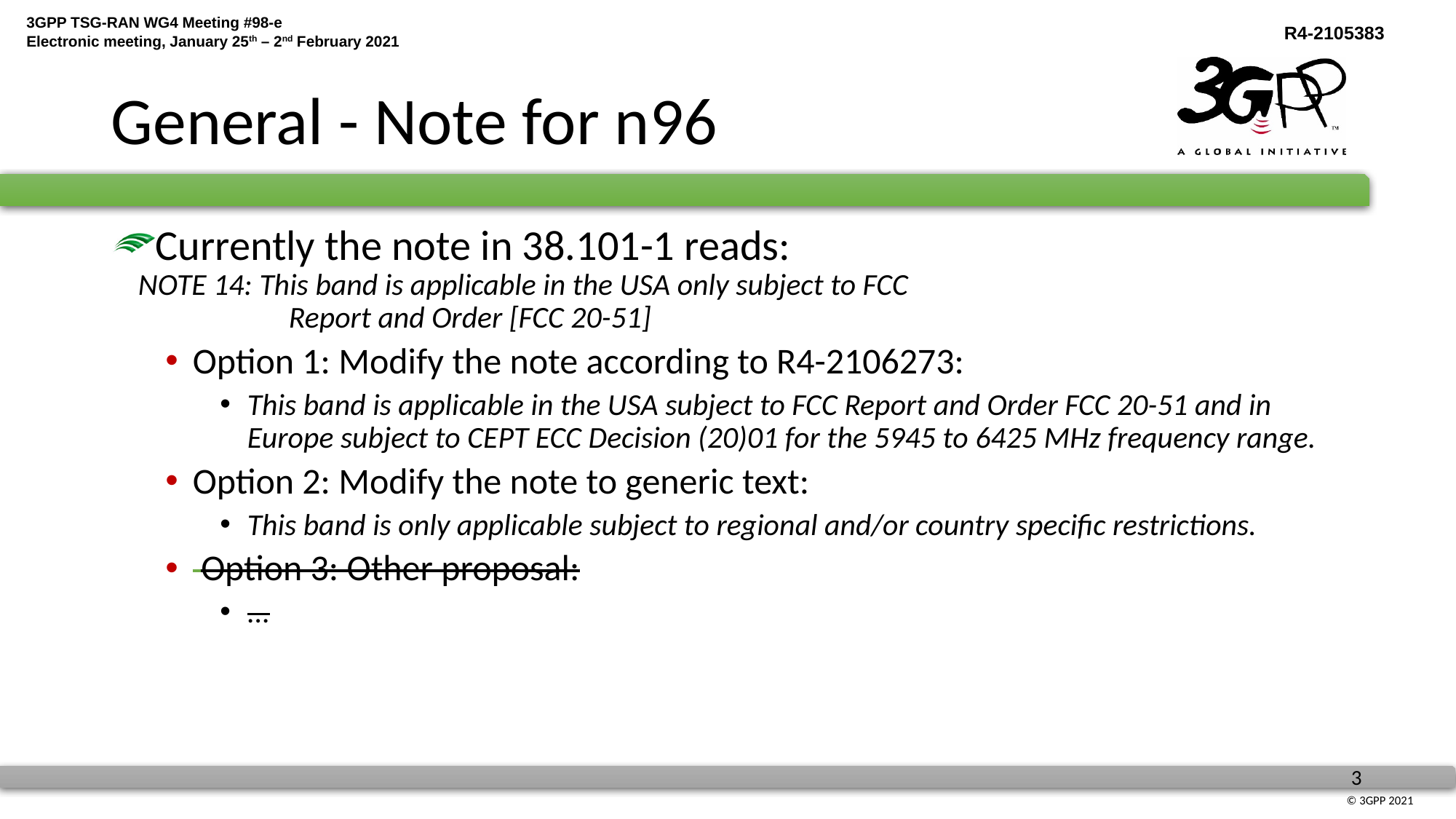

# General - Note for n96
Currently the note in 38.101-1 reads:
NOTE 14: This band is applicable in the USA only subject to FCC 					      Report and Order [FCC 20-51]
Option 1: Modify the note according to R4-2106273:
This band is applicable in the USA subject to FCC Report and Order FCC 20-51 and in Europe subject to CEPT ECC Decision (20)01 for the 5945 to 6425 MHz frequency range.
Option 2: Modify the note to generic text:
This band is only applicable subject to regional and/or country specific restrictions.
 Option 3: Other proposal:
...